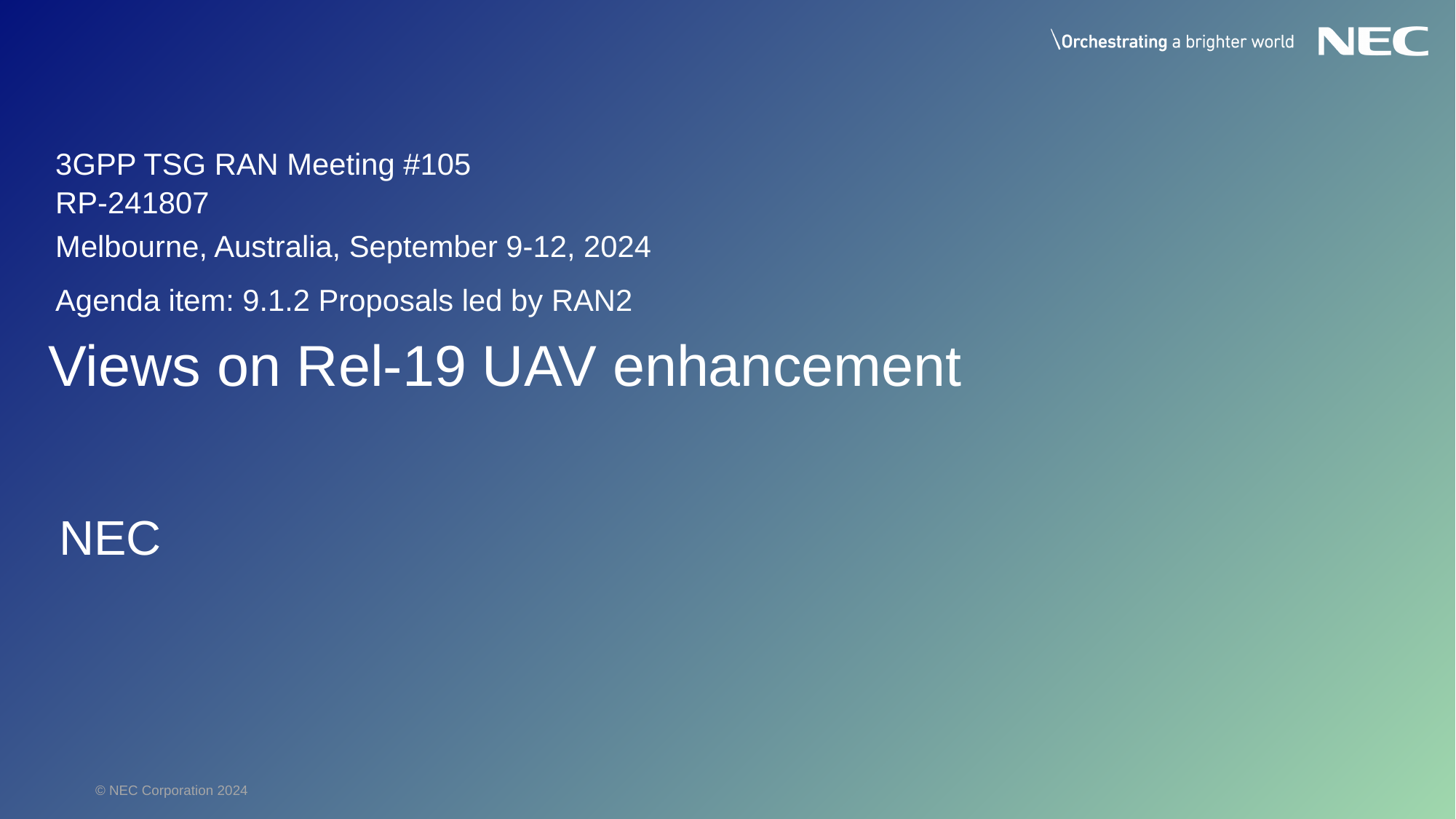

3GPP TSG RAN Meeting #105   								 RP-241807
Melbourne, Australia, September 9-12, 2024
Agenda item: 9.1.2 Proposals led by RAN2
# Views on Rel-19 UAV enhancement
NEC